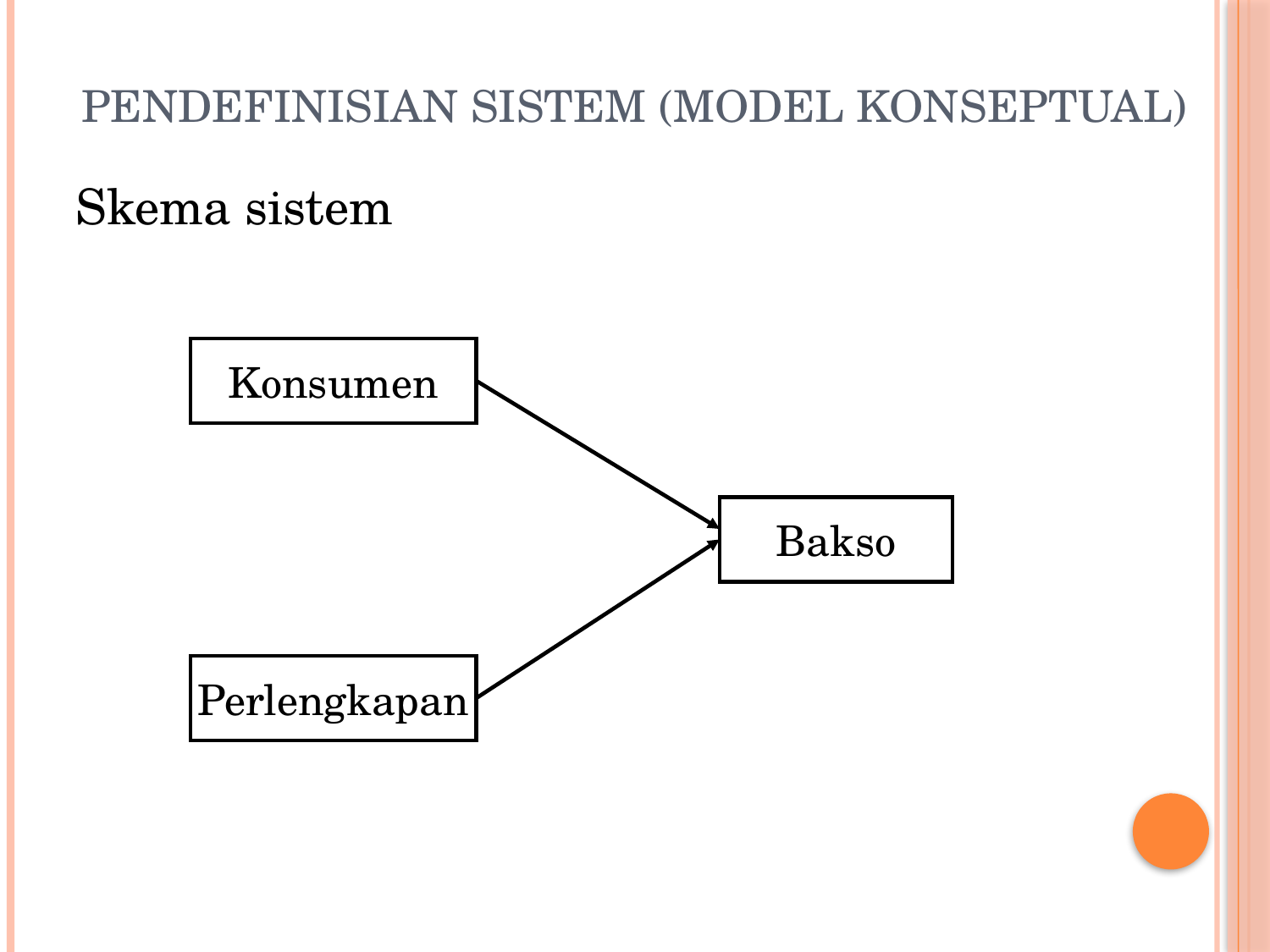

# Pendefinisian Sistem (Model Konseptual)
Skema sistem
Konsumen

Bakso

Perlengkapan